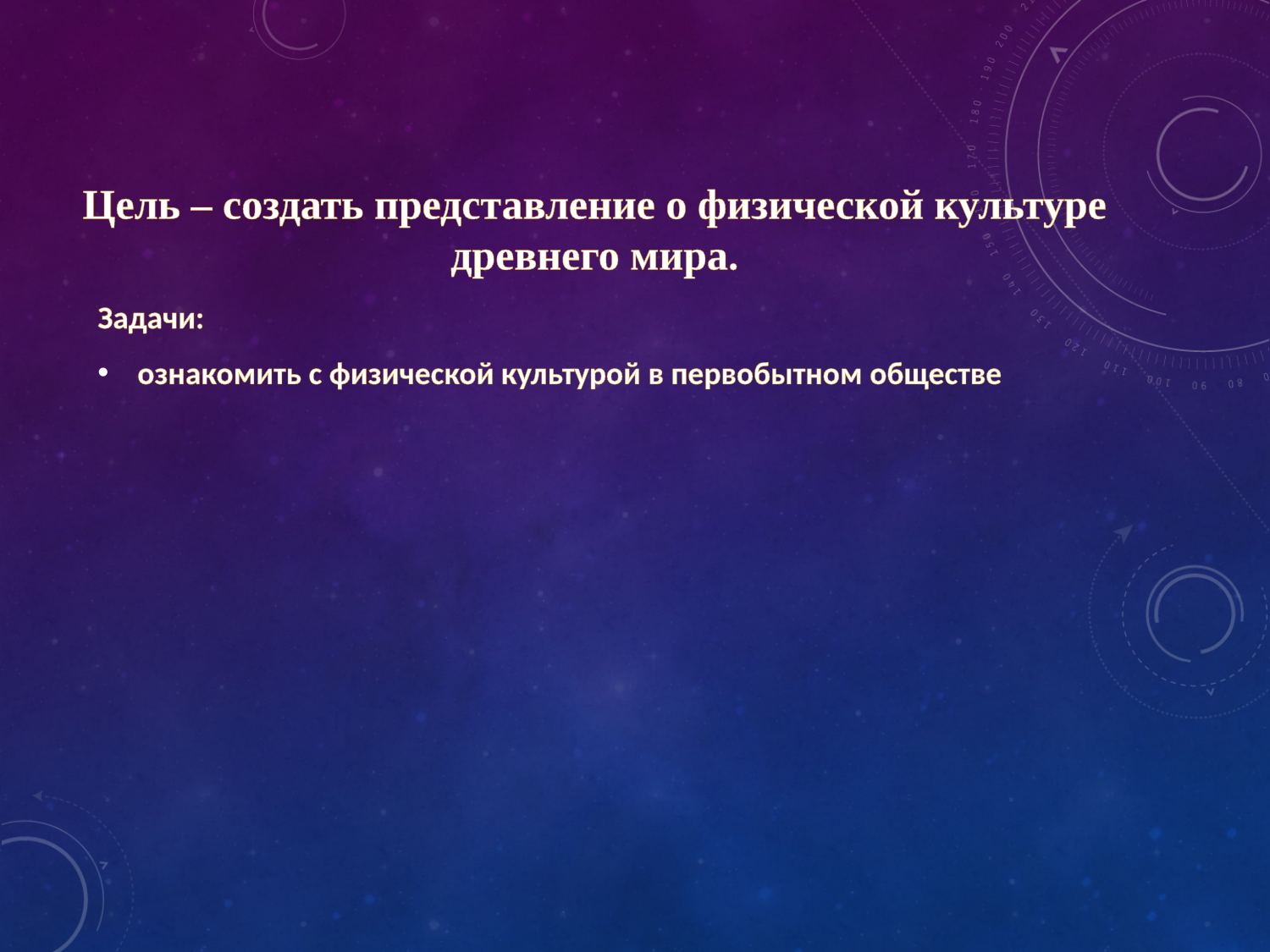

# Цель – создать представление о физической культуре древнего мира.
Задачи:
ознакомить с физической культурой в первобытном обществе